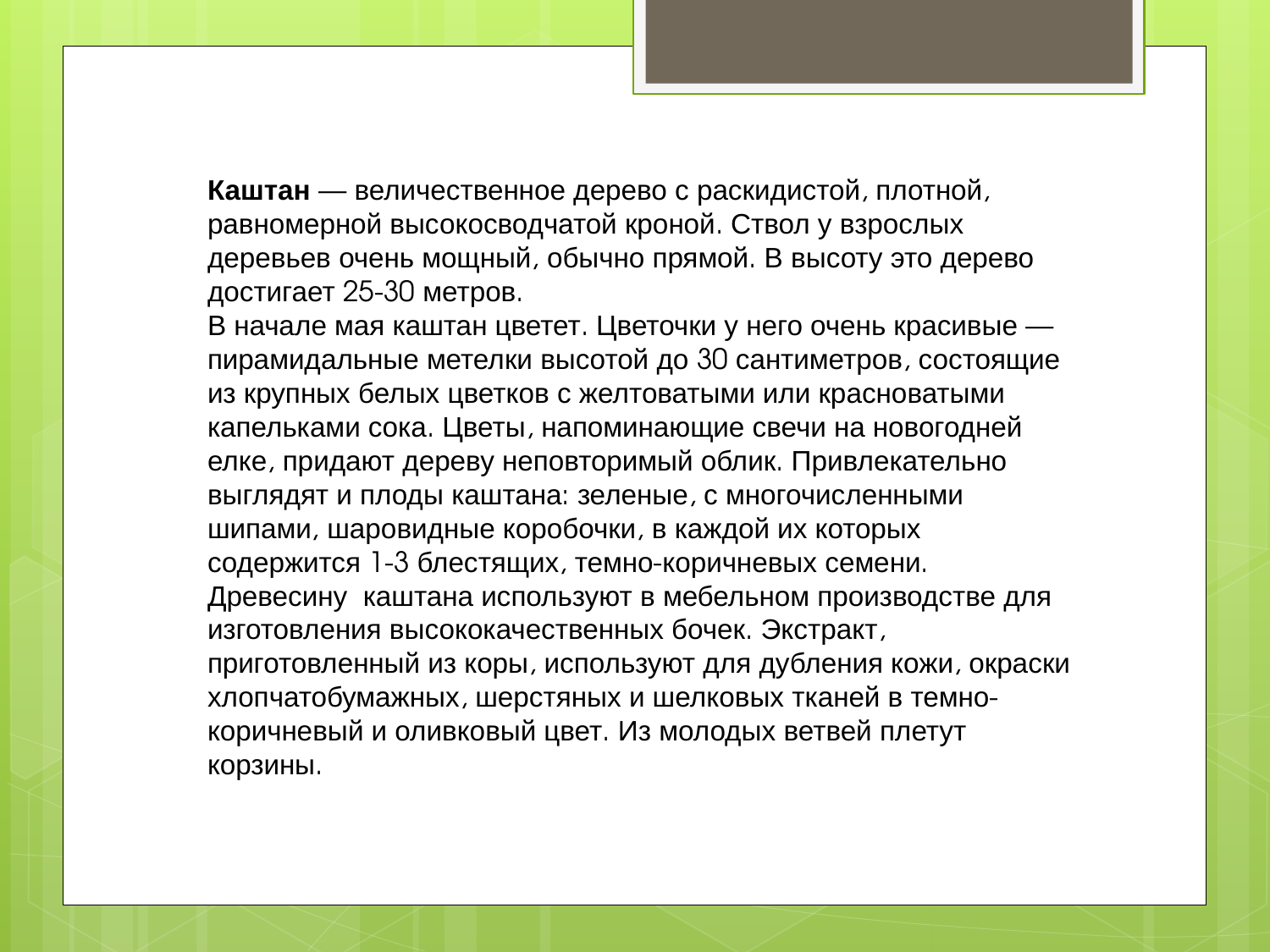

Каштан — величественное дерево с раскидистой, плотной, равномерной высокосводчатой кроной. Ствол у взрослых деревьев очень мощный, обычно прямой. В высоту это дерево достигает 25-30 метров.
В начале мая каштан цветет. Цветочки у него очень красивые — пирамидальные метелки высотой до 30 сантиметров, состоящие из крупных белых цветков с желтоватыми или красноватыми капельками сока. Цветы, напоминающие свечи на новогодней елке, придают дереву неповторимый облик. Привлекательно выглядят и плоды каштана: зеленые, с многочисленными шипами, шаровидные коробочки, в каждой их которых содержится 1-3 блестящих, темно-коричневых семени.
Древесину  каштана используют в мебельном производстве для изготовления высококачественных бочек. Экстракт, приготовленный из коры, используют для дубления кожи, окраски хлопчатобумажных, шерстяных и шелковых тканей в темно-коричневый и оливковый цвет. Из молодых ветвей плетут корзины.